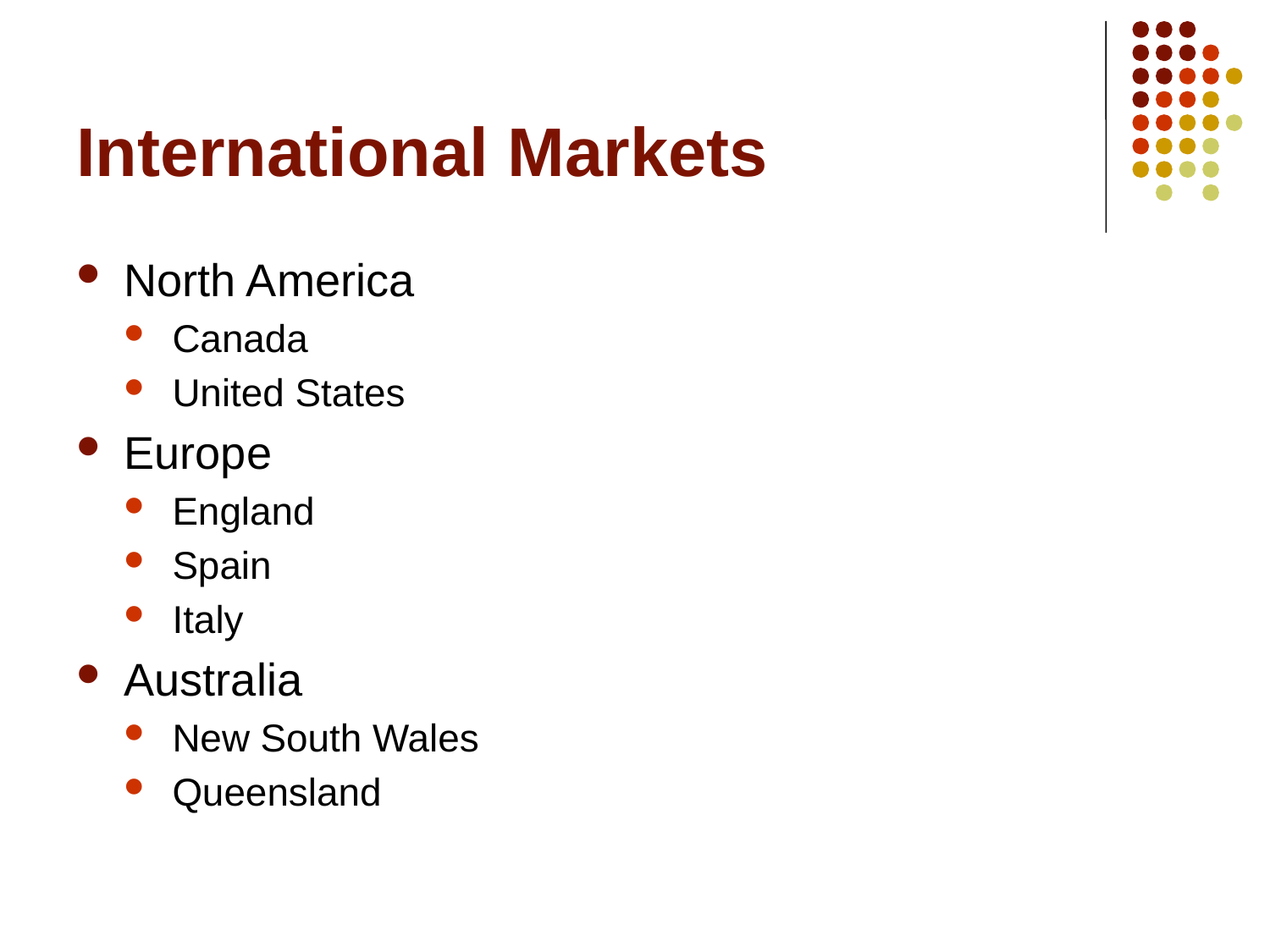

# International Markets
North America
Canada
United States
Europe
England
Spain
Italy
Australia
New South Wales
Queensland